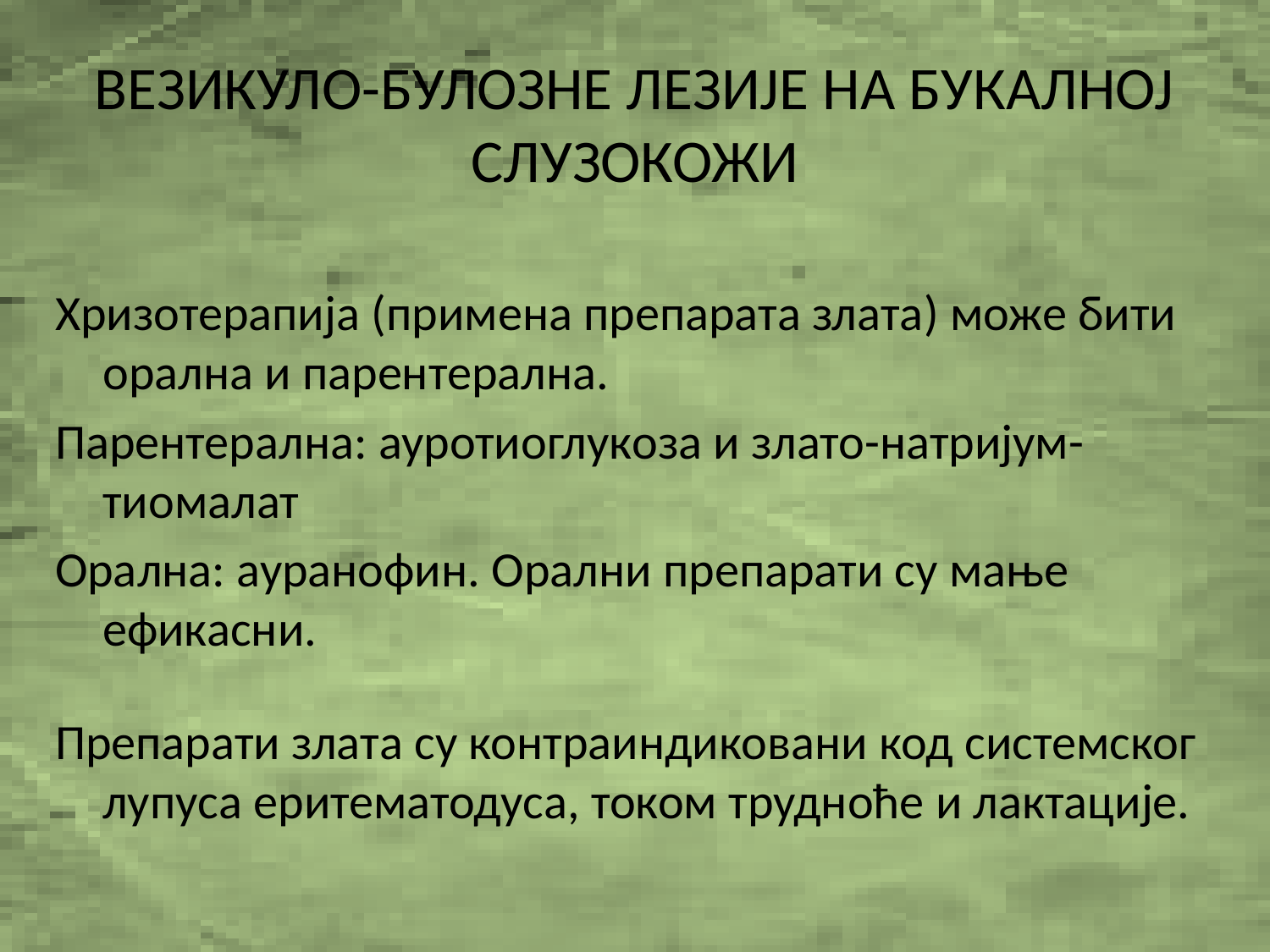

# ВЕЗИКУЛО-БУЛОЗНЕ ЛЕЗИЈЕ НА БУКАЛНОЈ СЛУЗОКОЖИ
Хризотерапија (примена препарата злата) може бити орална и парентерална.
Парентерална: ауротиоглукоза и злато-натријум-тиомалат
Орална: ауранофин. Орални препарати су мање ефикасни.

Препарати злата су контраиндиковани код системског лупуса еритематодуса, током трудноће и лактације.